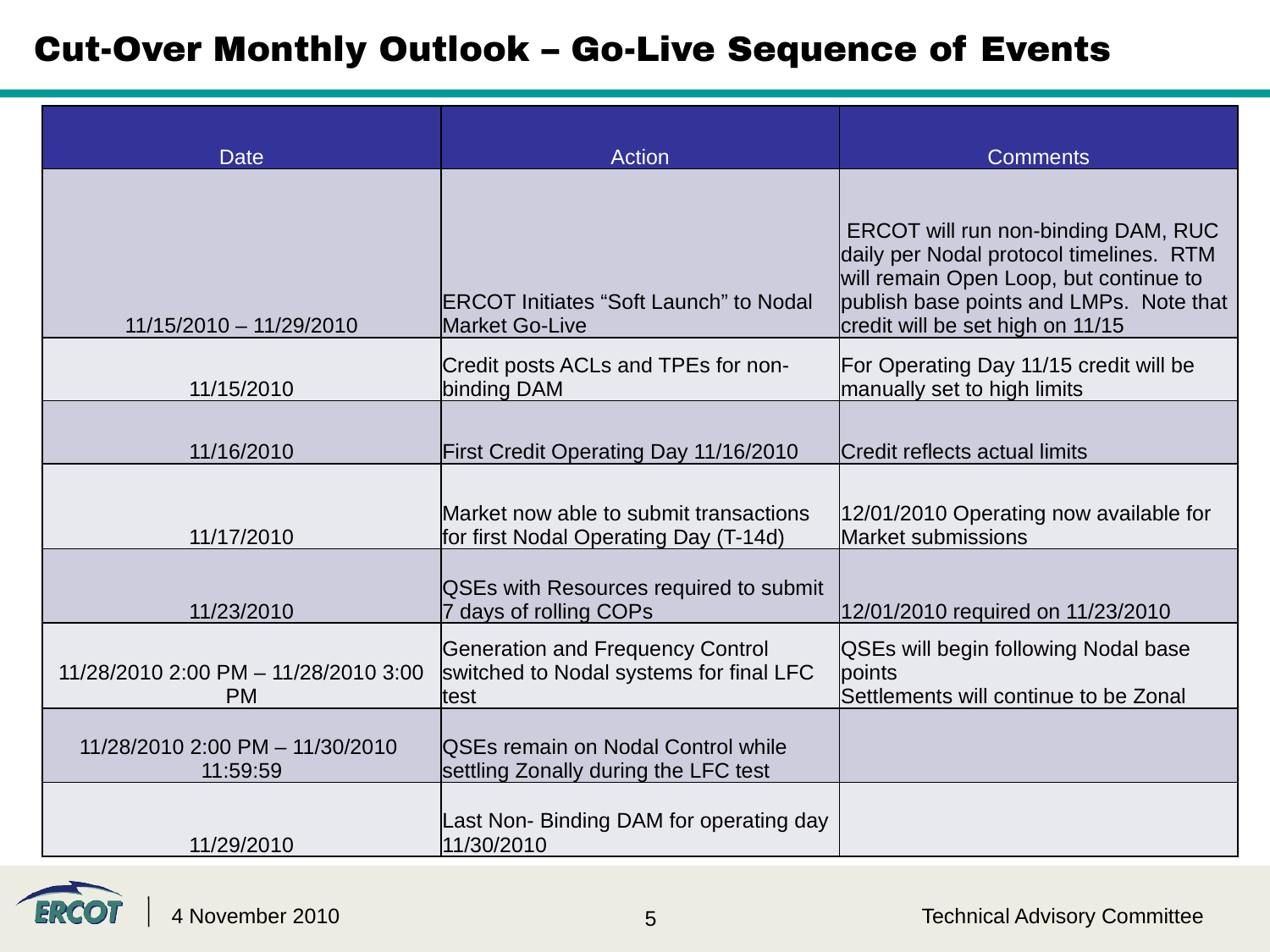

# Cut-Over Monthly Outlook – Go-Live Sequence of Events
| Date | Action | Comments |
| --- | --- | --- |
| 11/15/2010 – 11/29/2010 | ERCOT Initiates “Soft Launch” to Nodal Market Go-Live | ERCOT will run non-binding DAM, RUC daily per Nodal protocol timelines. RTM will remain Open Loop, but continue to publish base points and LMPs. Note that credit will be set high on 11/15 |
| 11/15/2010 | Credit posts ACLs and TPEs for non-binding DAM | For Operating Day 11/15 credit will be manually set to high limits |
| 11/16/2010 | First Credit Operating Day 11/16/2010 | Credit reflects actual limits |
| 11/17/2010 | Market now able to submit transactions for first Nodal Operating Day (T-14d) | 12/01/2010 Operating now available for Market submissions |
| 11/23/2010 | QSEs with Resources required to submit 7 days of rolling COPs | 12/01/2010 required on 11/23/2010 |
| 11/28/2010 2:00 PM – 11/28/2010 3:00 PM | Generation and Frequency Control switched to Nodal systems for final LFC test | QSEs will begin following Nodal base points Settlements will continue to be Zonal |
| 11/28/2010 2:00 PM – 11/30/2010 11:59:59 | QSEs remain on Nodal Control while settling Zonally during the LFC test |  |
| 11/29/2010 | Last Non- Binding DAM for operating day 11/30/2010 |  |
4 November 2010
Technical Advisory Committee